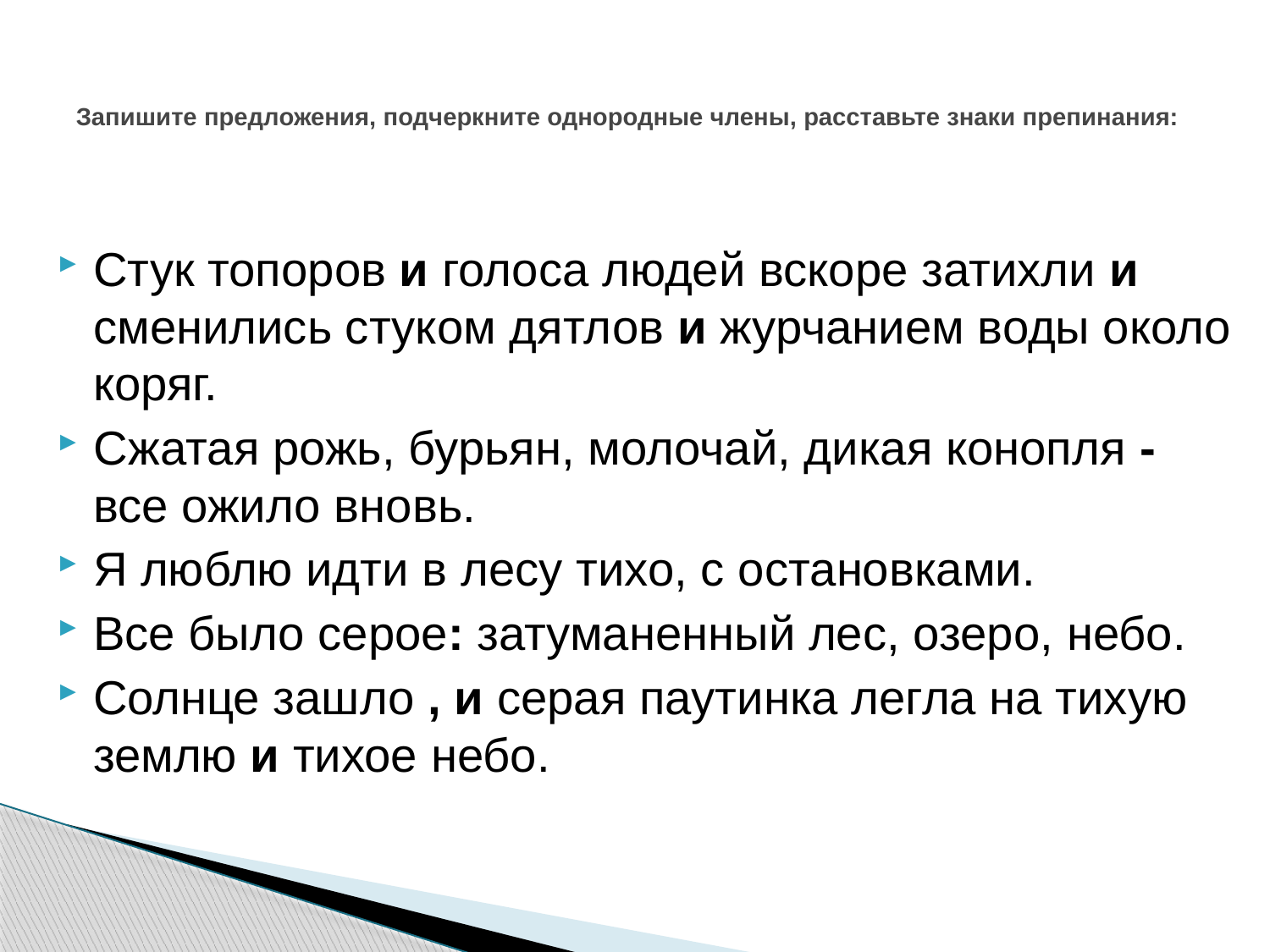

# Запишите предложения, подчеркните однородные члены, расставьте знаки препинания:

Стук топоров и голоса людей вскоре затихли и сменились стуком дятлов и журчанием воды около коряг.
Сжатая рожь, бурьян, молочай, дикая конопля - все ожило вновь.
Я люблю идти в лесу тихо, с остановками.
Все было серое: затуманенный лес, озеро, небо.
Солнце зашло , и серая паутинка легла на тихую землю и тихое небо.